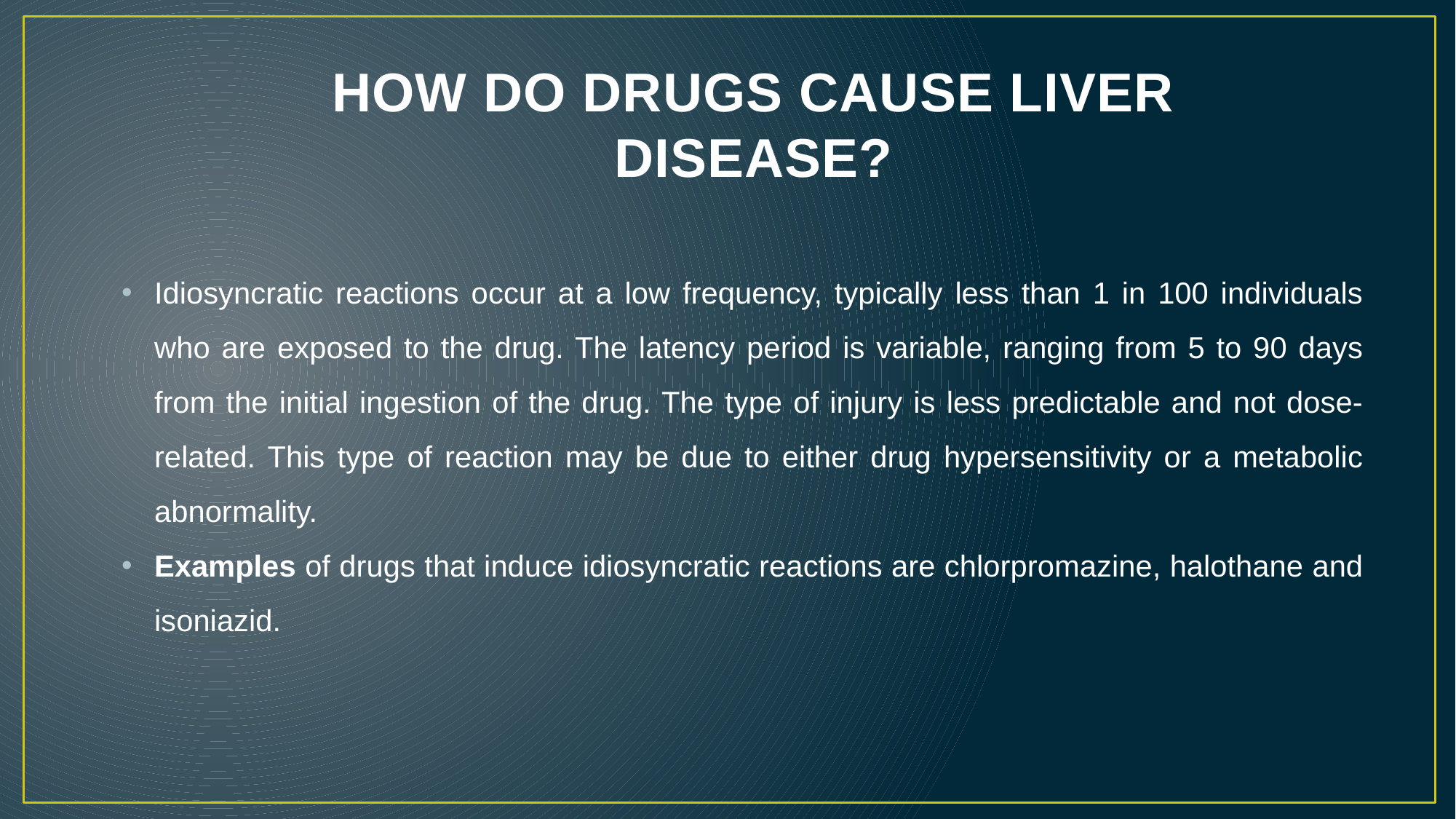

# How do drugs cause liver disease?
Idiosyncratic reactions occur at a low frequency, typically less than 1 in 100 individuals who are exposed to the drug. The latency period is variable, ranging from 5 to 90 days from the initial ingestion of the drug. The type of injury is less predictable and not dose-related. This type of reaction may be due to either drug hypersensitivity or a metabolic abnormality.
Examples of drugs that induce idiosyncratic reactions are chlorpromazine, halothane and isoniazid.